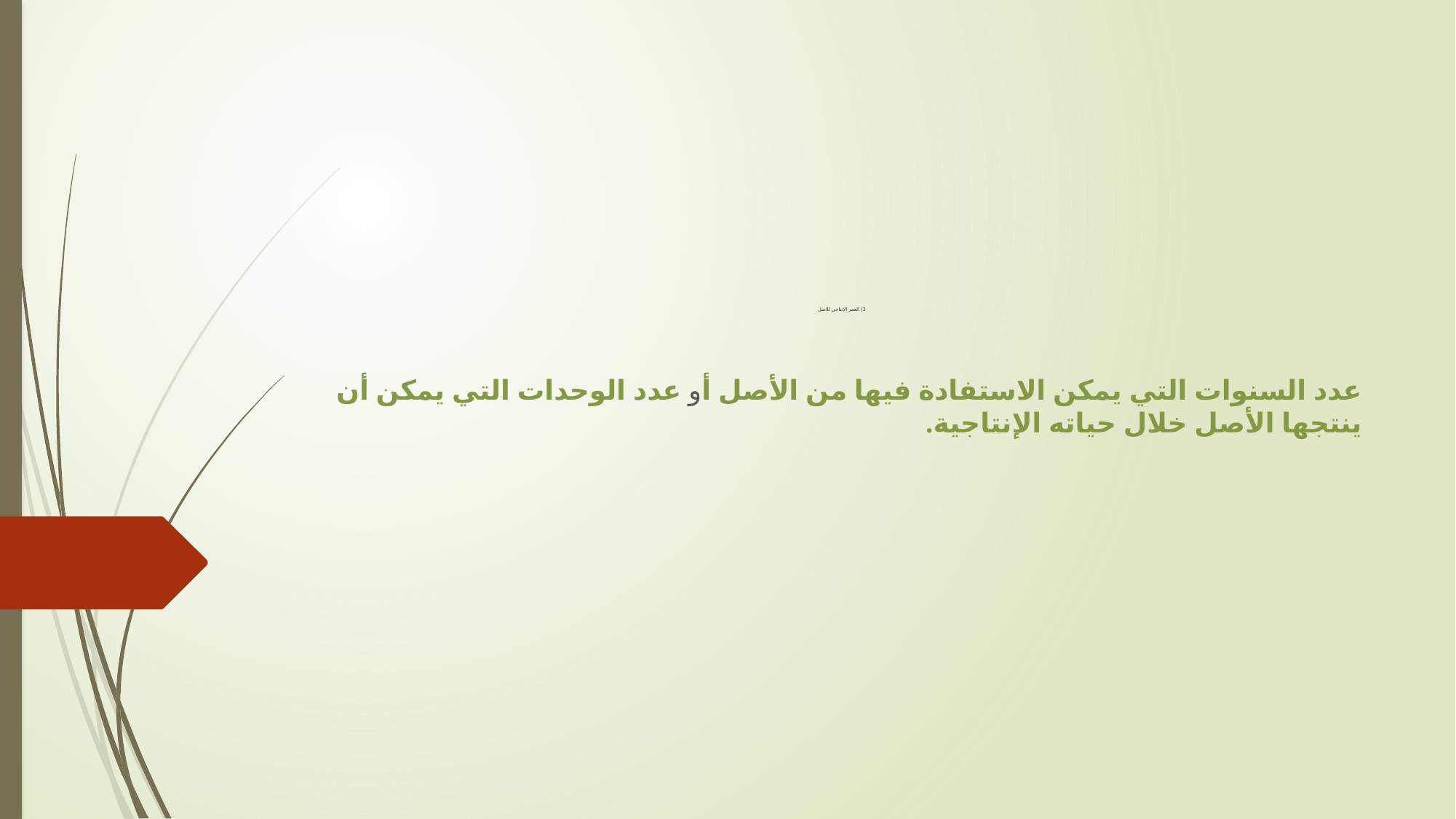

# 3/ العمر الإنتاجي للاصل
عدد السنوات التي يمكن الاستفادة فيها من الأصل أو عدد الوحدات التي يمكن أن ينتجها الأصل خلال حياته الإنتاجية.